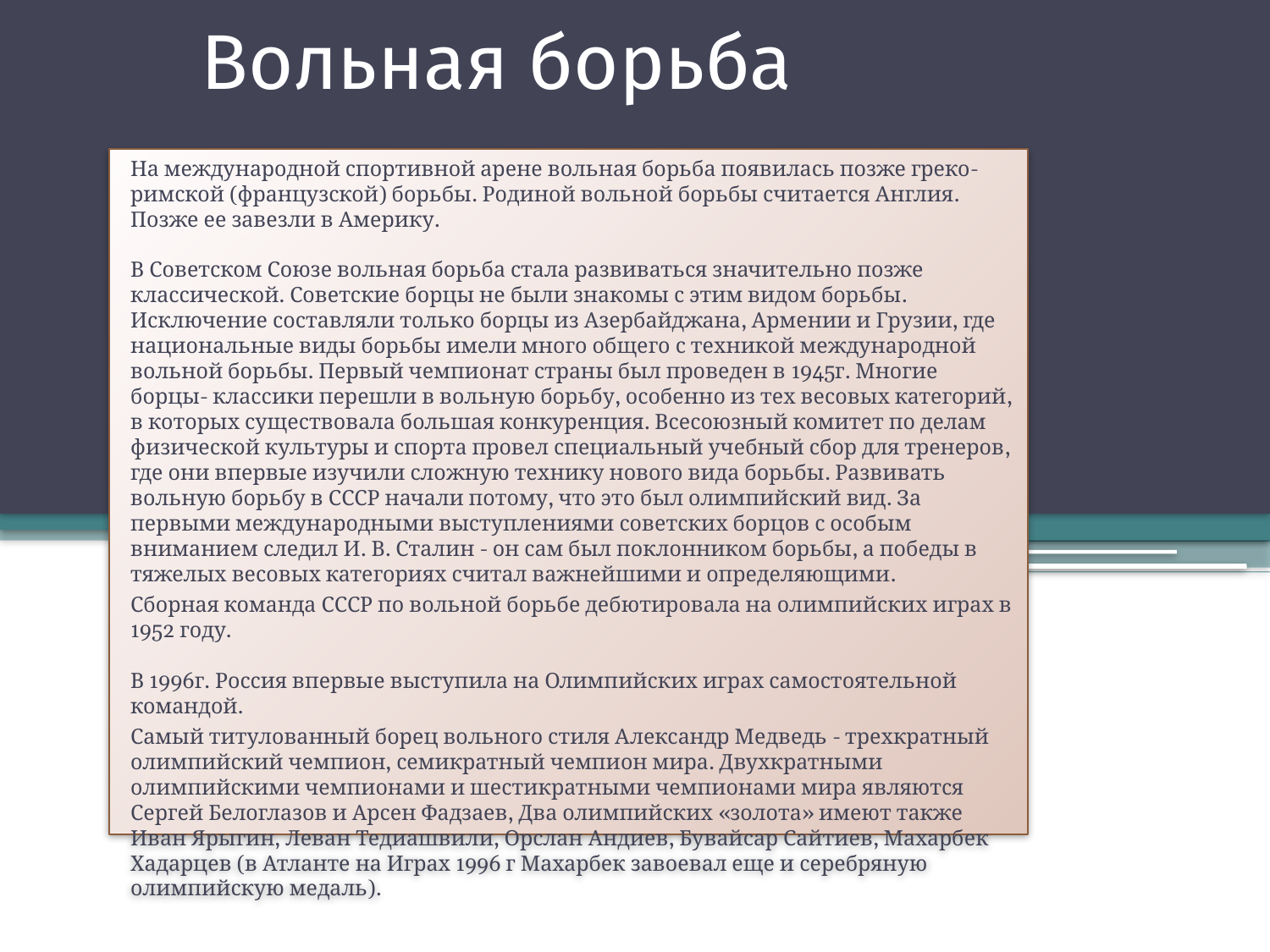

# Вольная борьба
На международной спортивной арене вольная борьба появилась позже греко-римской (французской) борьбы. Родиной вольной борьбы считается Англия. Позже ее завезли в Америку.
В Советском Союзе вольная борьба стала развиваться значительно позже классической. Советские борцы не были знакомы с этим видом борьбы. Исключение составляли только борцы из Азербайджана, Армении и Грузии, где национальные виды борьбы имели много общего с техникой международной вольной борьбы. Первый чемпионат страны был проведен в 1945г. Многие борцы- классики перешли в вольную борьбу, особенно из тех весовых категорий, в которых существовала большая конкуренция. Всесоюзный комитет по делам физической культуры и спорта провел специальный учебный сбор для тренеров, где они впервые изучили сложную технику нового вида борьбы. Развивать вольную борьбу в СССР начали потому, что это был олимпийский вид. За первыми международными выступлениями советских борцов с особым вниманием следил И. В. Сталин - он сам был поклонником борьбы, а победы в тяжелых весовых категориях считал важнейшими и определяющими.
Сборная команда СССР по вольной борьбе дебютировала на олимпийских играх в 1952 году. 
В 1996г. Россия впервые выступила на Олимпийских играх самостоятельной командой.
Самый титулованный борец вольного стиля Александр Медведь - трехкратный олимпийский чемпион, семикратный чемпион мира. Двухкратными олимпийскими чемпионами и шестикратными чемпионами мира являются Сергей Белоглазов и Арсен Фадзаев, Два олимпийских «золота» имеют также Иван Ярыгин, Леван Тедиашвили, Орслан Андиев, Бувайсар Сайтиев, Махарбек Хадарцев (в Атланте на Играх 1996 г Махарбек завоевал еще и серебряную олимпийскую медаль).